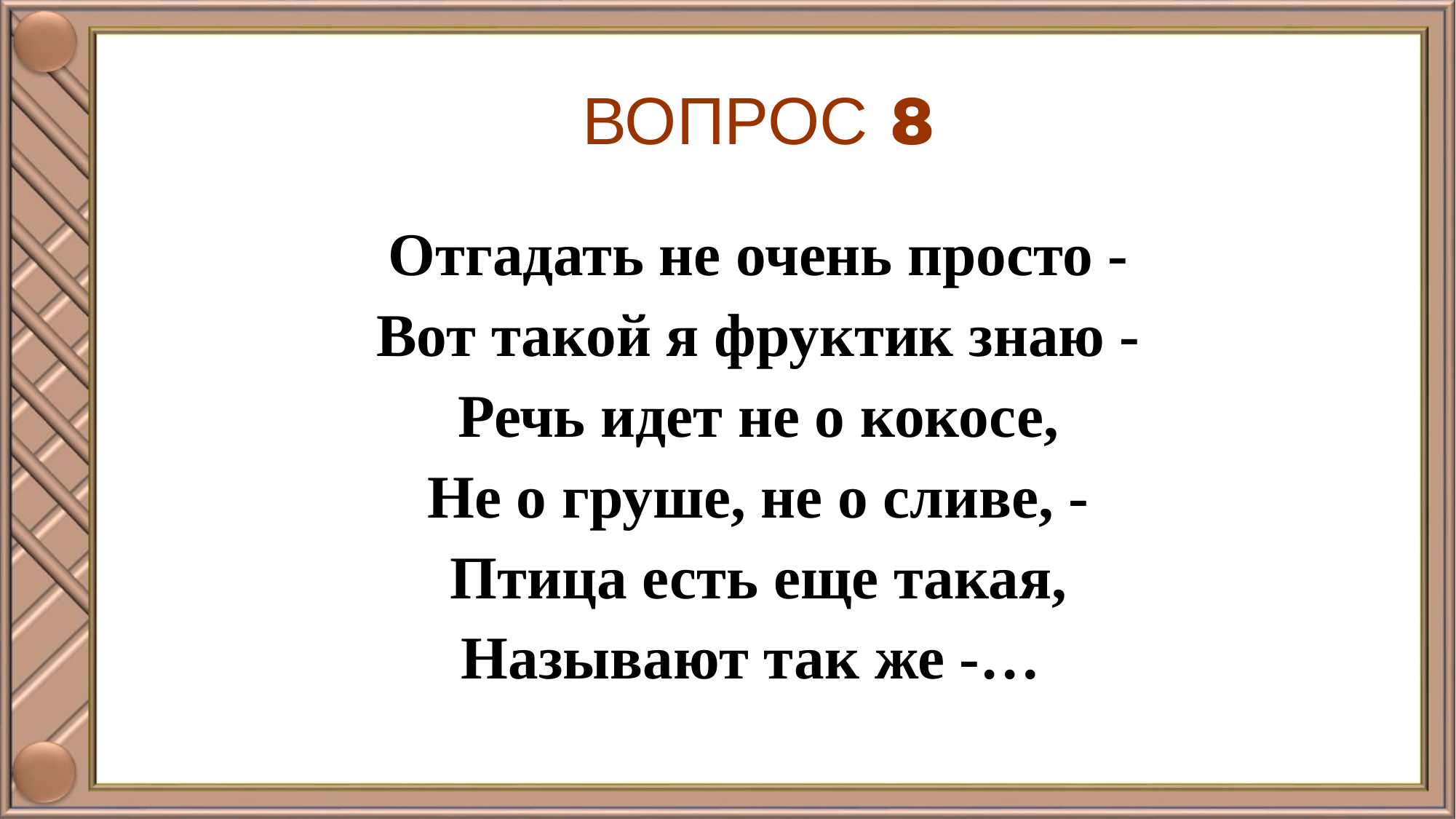

# ВОПРОС 8
Отгадать не очень просто -
Вот такой я фруктик знаю -
Речь идет не о кокосе,
Не о груше, не о сливе, -
Птица есть еще такая,
Называют так же -…